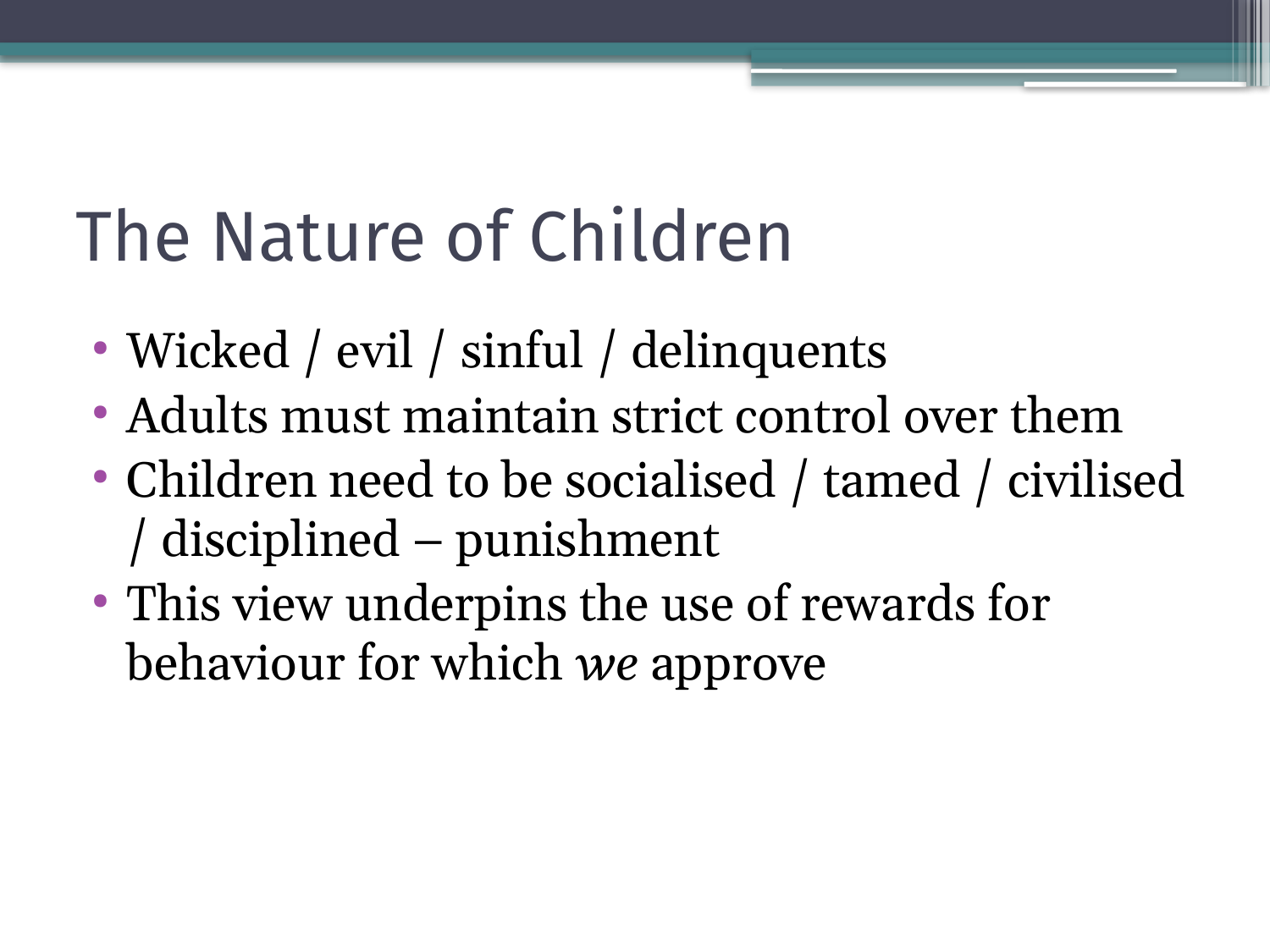

# The Nature of Children
Wicked / evil / sinful / delinquents
Adults must maintain strict control over them
Children need to be socialised / tamed / civilised / disciplined – punishment
This view underpins the use of rewards for behaviour for which we approve